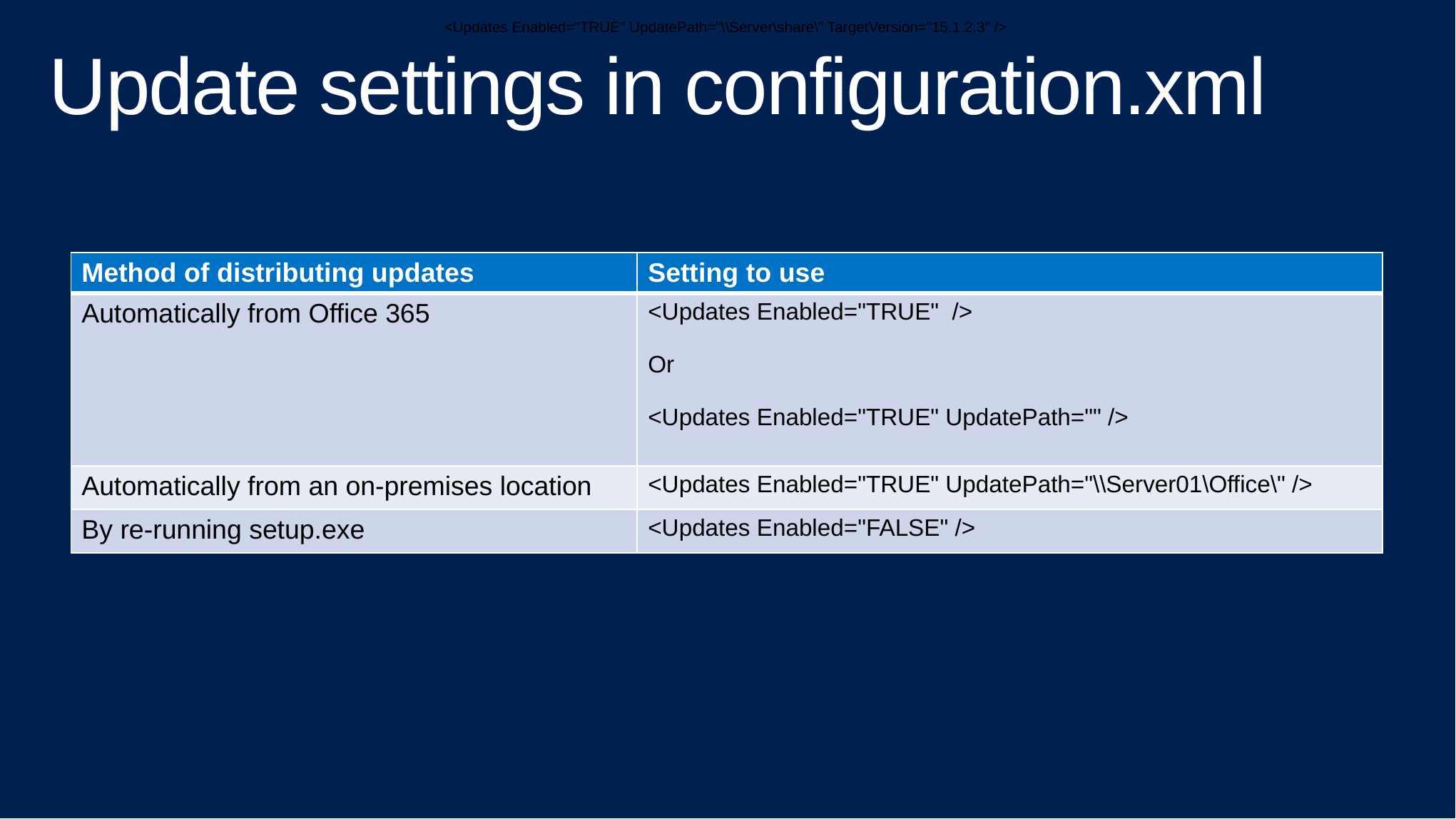

<Updates Enabled="TRUE" UpdatePath="\\Server\share\" TargetVersion="15.1.2.3" />
# Update settings in configuration.xml
| Method of distributing updates | Setting to use |
| --- | --- |
| Automatically from Office 365 | <Updates Enabled="TRUE" /> Or <Updates Enabled="TRUE" UpdatePath="" /> |
| Automatically from an on-premises location | <Updates Enabled="TRUE" UpdatePath="\\Server01\Office\" /> |
| By re-running setup.exe | <Updates Enabled="FALSE" /> |